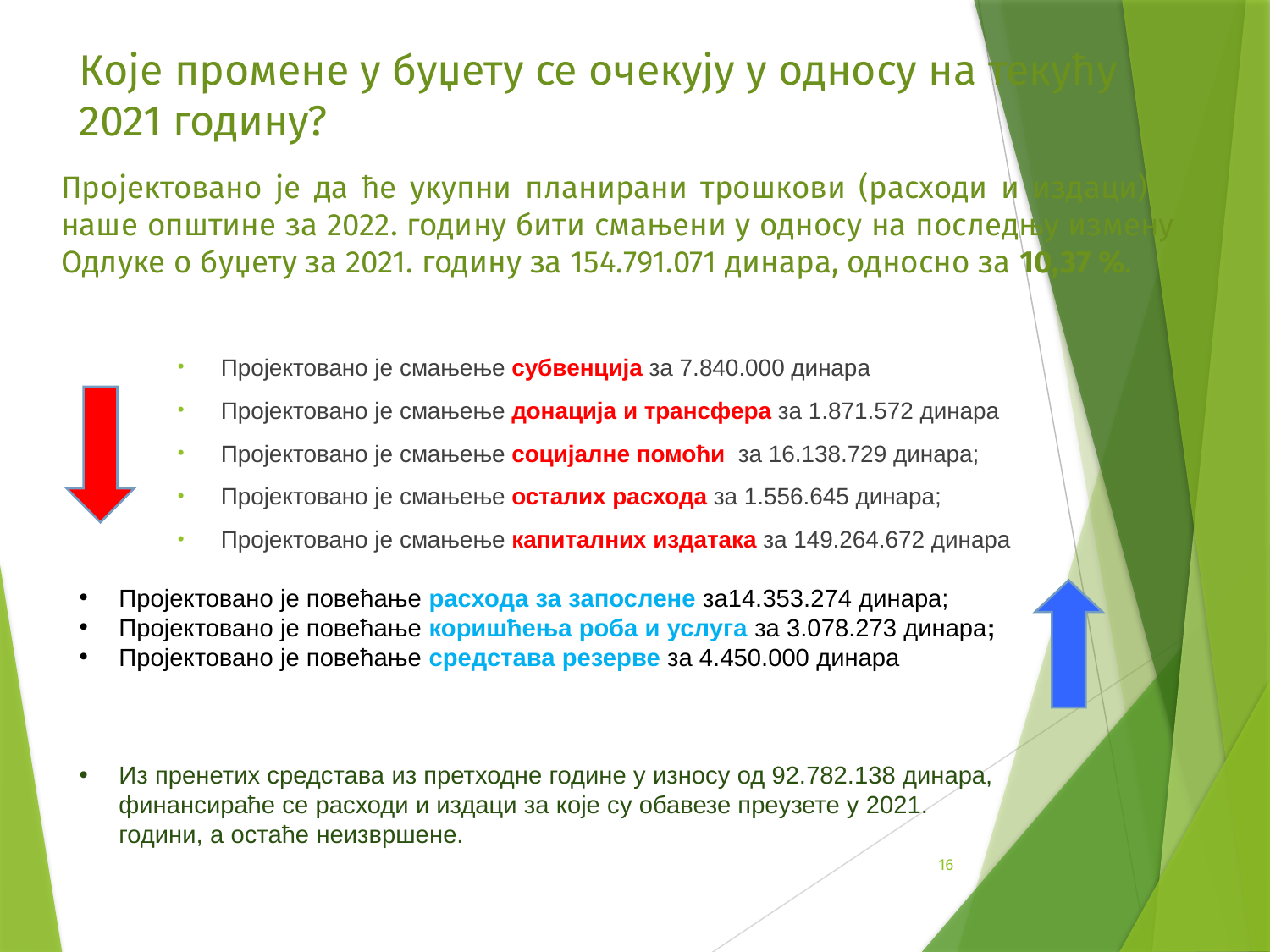

Које промене у буџету се очекују у односу на текућу 2021 годину?
Пројектовано је да ће укупни планирани трошкови (расходи и издаци)   наше општине за 2022. годину бити смањени у односу на последњу измену Одлуке о буџету за 2021. годину за 154.791.071 динара, односно за 10,37 %.

Пројектовано је смањење субвенција за 7.840.000 динара
Пројектовано је смањење донација и трансфера за 1.871.572 динара
Пројектовано је смањење социјалне помоћи  за 16.138.729 динара;
Пројектовано је смањење осталих расхода за 1.556.645 динара;
Пројектовано је смањење капиталних издатака за 149.264.672 динара

Пројектовано је повећање расхода за запослене за14.353.274 динара;
Пројектовано је повећање коришћења роба и услуга за 3.078.273 динара;
Пројектовано је повећање средстава резерве за 4.450.000 динара

Из пренетих средстава из претходне године у износу од 92.782.138 динара, финансираће се расходи и издаци за које су обавезе преузете у 2021. години, а остаће неизвршене.

16